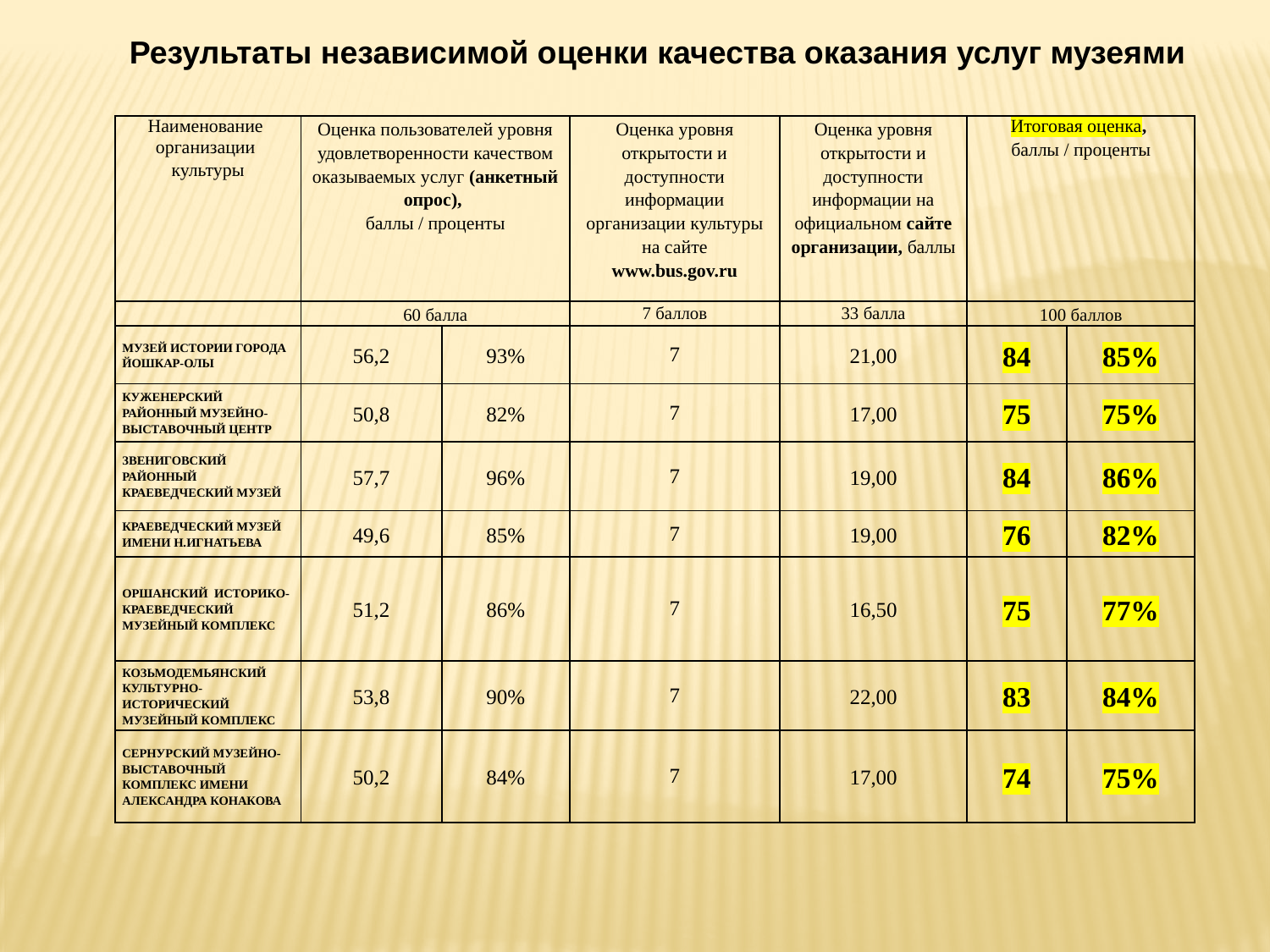

Результаты независимой оценки качества оказания услуг музеями

| Наименование организации культуры | Оценка пользователей уровня удовлетворенности качеством оказываемых услуг (анкетный опрос), баллы / проценты |  | Оценка уровня открытости и доступности информации организации культуры на сайте www.bus.gov.ru | Оценка уровня открытости и доступности информации на официальном сайте организации, баллы | Итоговая оценка, баллы / проценты |  |
| --- | --- | --- | --- | --- | --- | --- |
|  | 60 балла |  | 7 баллов | 33 балла | 100 баллов |  |
| МУЗЕЙ ИСТОРИИ ГОРОДА ЙОШКАР-ОЛЫ | 56,2 | 93% | 7 | 21,00 | 84 | 85% |
| КУЖЕНЕРСКИЙ РАЙОННЫЙ МУЗЕЙНО-ВЫСТАВОЧНЫЙ ЦЕНТР | 50,8 | 82% | 7 | 17,00 | 75 | 75% |
| ЗВЕНИГОВСКИЙ РАЙОННЫЙ КРАЕВЕДЧЕСКИЙ МУЗЕЙ | 57,7 | 96% | 7 | 19,00 | 84 | 86% |
| КРАЕВЕДЧЕСКИЙ МУЗЕЙ ИМЕНИ Н.ИГНАТЬЕВА | 49,6 | 85% | 7 | 19,00 | 76 | 82% |
| ОРШАНСКИЙ ИСТОРИКО-КРАЕВЕДЧЕСКИЙ МУЗЕЙНЫЙ КОМПЛЕКС | 51,2 | 86% | 7 | 16,50 | 75 | 77% |
| КОЗЬМОДЕМЬЯНСКИЙ КУЛЬТУРНО-ИСТОРИЧЕСКИЙ МУЗЕЙНЫЙ КОМПЛЕКС | 53,8 | 90% | 7 | 22,00 | 83 | 84% |
| СЕРНУРСКИЙ МУЗЕЙНО-ВЫСТАВОЧНЫЙ КОМПЛЕКС ИМЕНИ АЛЕКСАНДРА КОНАКОВА | 50,2 | 84% | 7 | 17,00 | 74 | 75% |